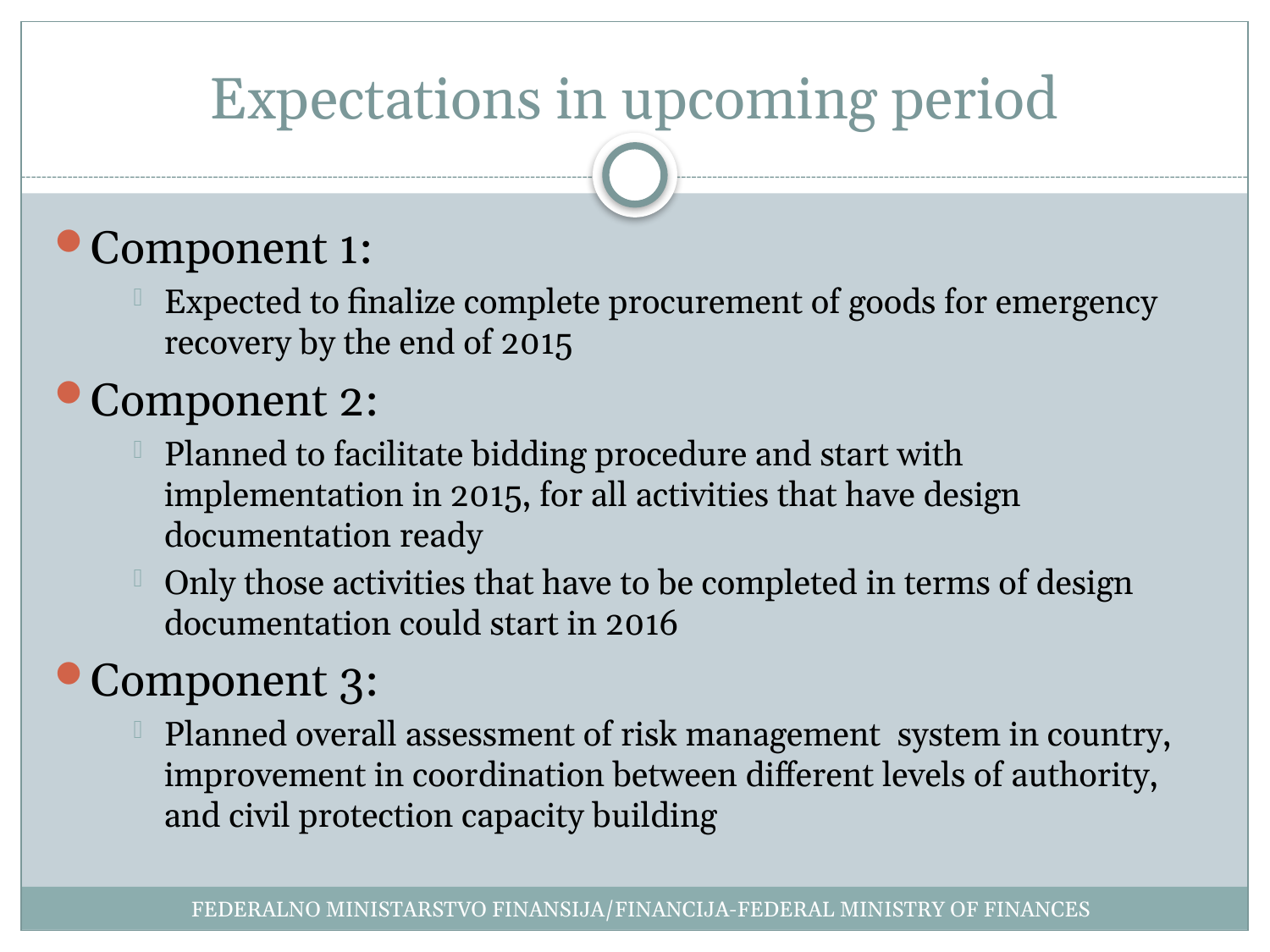

# Expectations in upcoming period
Component 1:
Expected to finalize complete procurement of goods for emergency recovery by the end of 2015
Component 2:
Planned to facilitate bidding procedure and start with implementation in 2015, for all activities that have design documentation ready
Only those activities that have to be completed in terms of design documentation could start in 2016
Component 3:
Planned overall assessment of risk management  system in country, improvement in coordination between different levels of authority, and civil protection capacity building

FEDERALNO MINISTARSTVO FINANSIJA/FINANCIJA-FEDERAL MINISTRY OF FINANCES